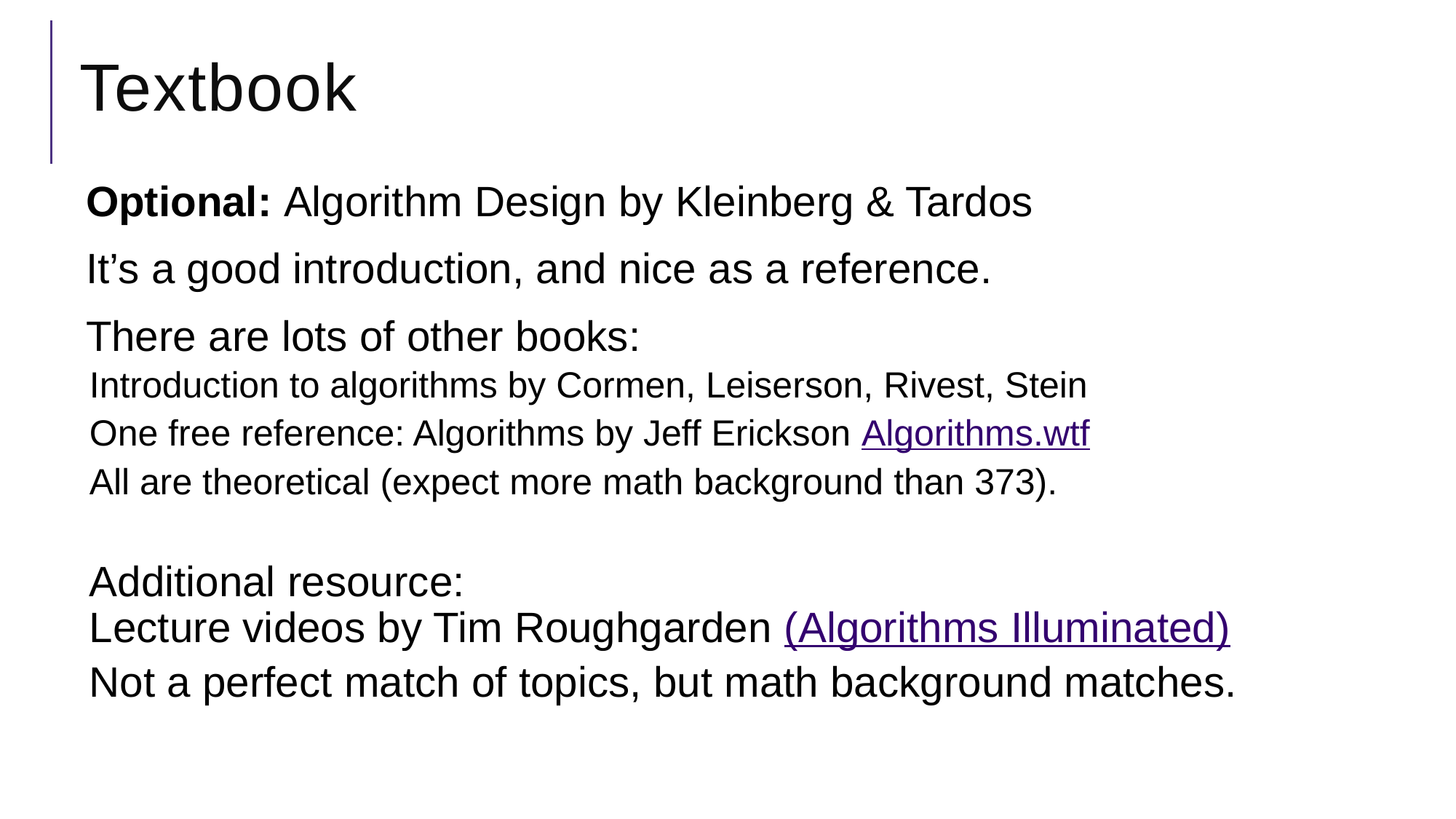

# Textbook
Optional: Algorithm Design by Kleinberg & Tardos
It’s a good introduction, and nice as a reference.
There are lots of other books:
Introduction to algorithms by Cormen, Leiserson, Rivest, Stein
One free reference: Algorithms by Jeff Erickson Algorithms.wtf
All are theoretical (expect more math background than 373).

Additional resource:
Lecture videos by Tim Roughgarden (Algorithms Illuminated)
Not a perfect match of topics, but math background matches.